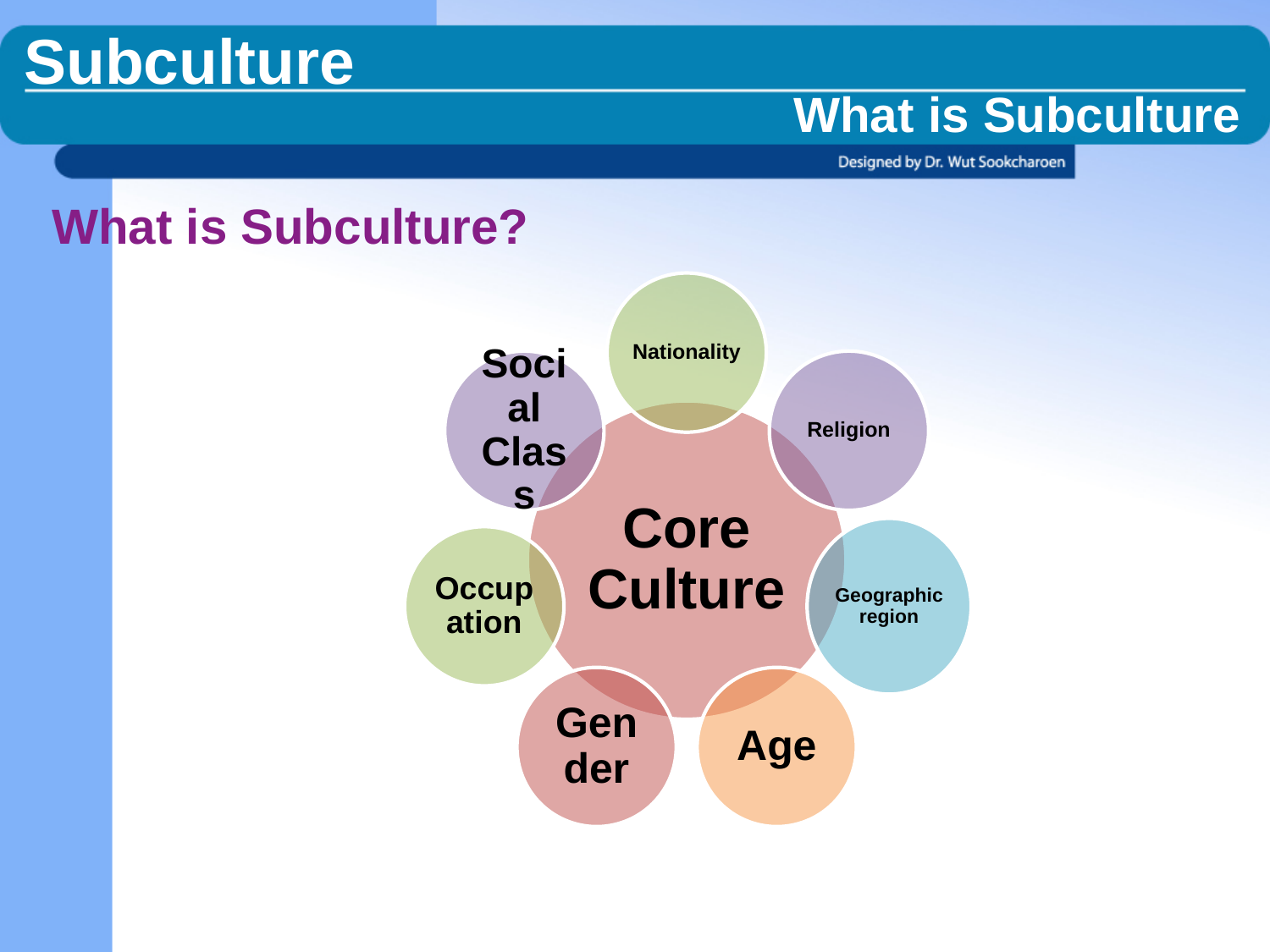

Subculture
What is Subculture
What is Subculture?
Core Culture
Nationality
Religion
Geographic region
Age
Gender
Occupation
Social Class